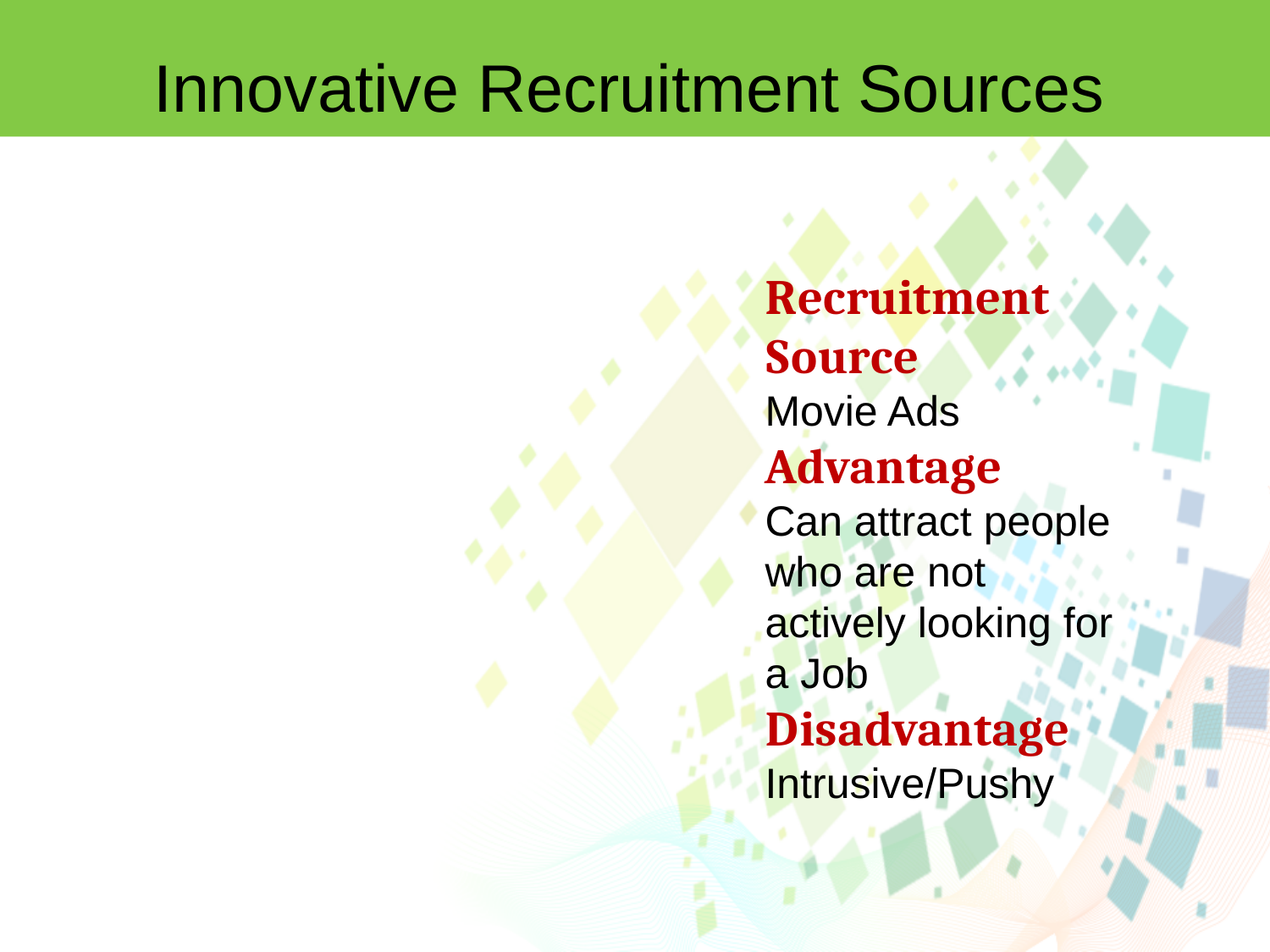

Innovative Recruitment Sources
Recruitment Source
Movie Ads
Advantage
Can attract people who are not actively looking for a Job
Disadvantage
Intrusive/Pushy